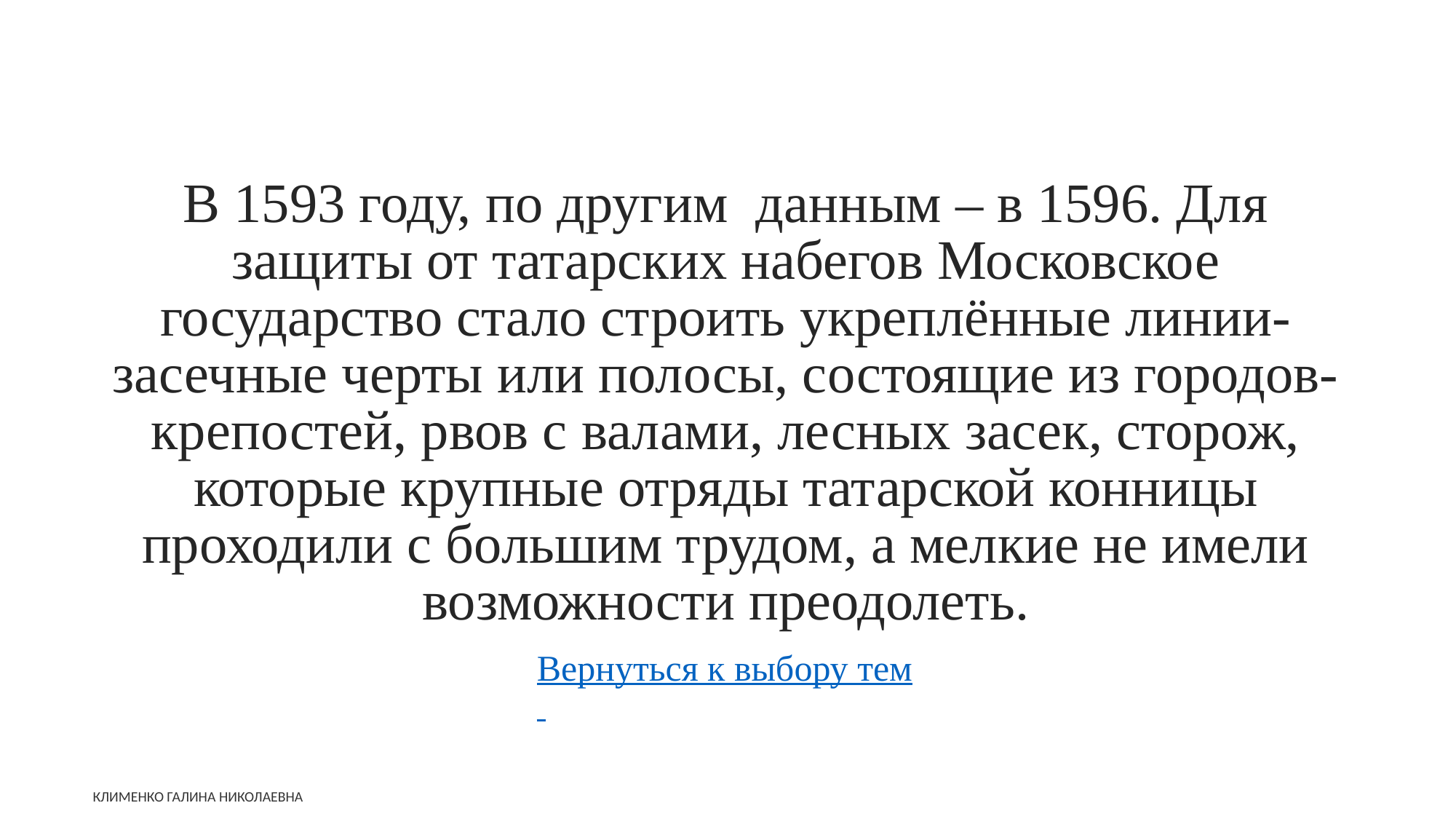

В 1593 году, по другим  данным – в 1596. Для защиты от татарских набегов Московское государство стало строить укреплённые линии-засечные черты или полосы, состоящие из городов-крепостей, рвов с валами, лесных засек, сторож, которые крупные отряды татарской конницы проходили с большим трудом, а мелкие не имели возможности преодолеть.
Вернуться к выбору тем
Клименко Галина Николаевна